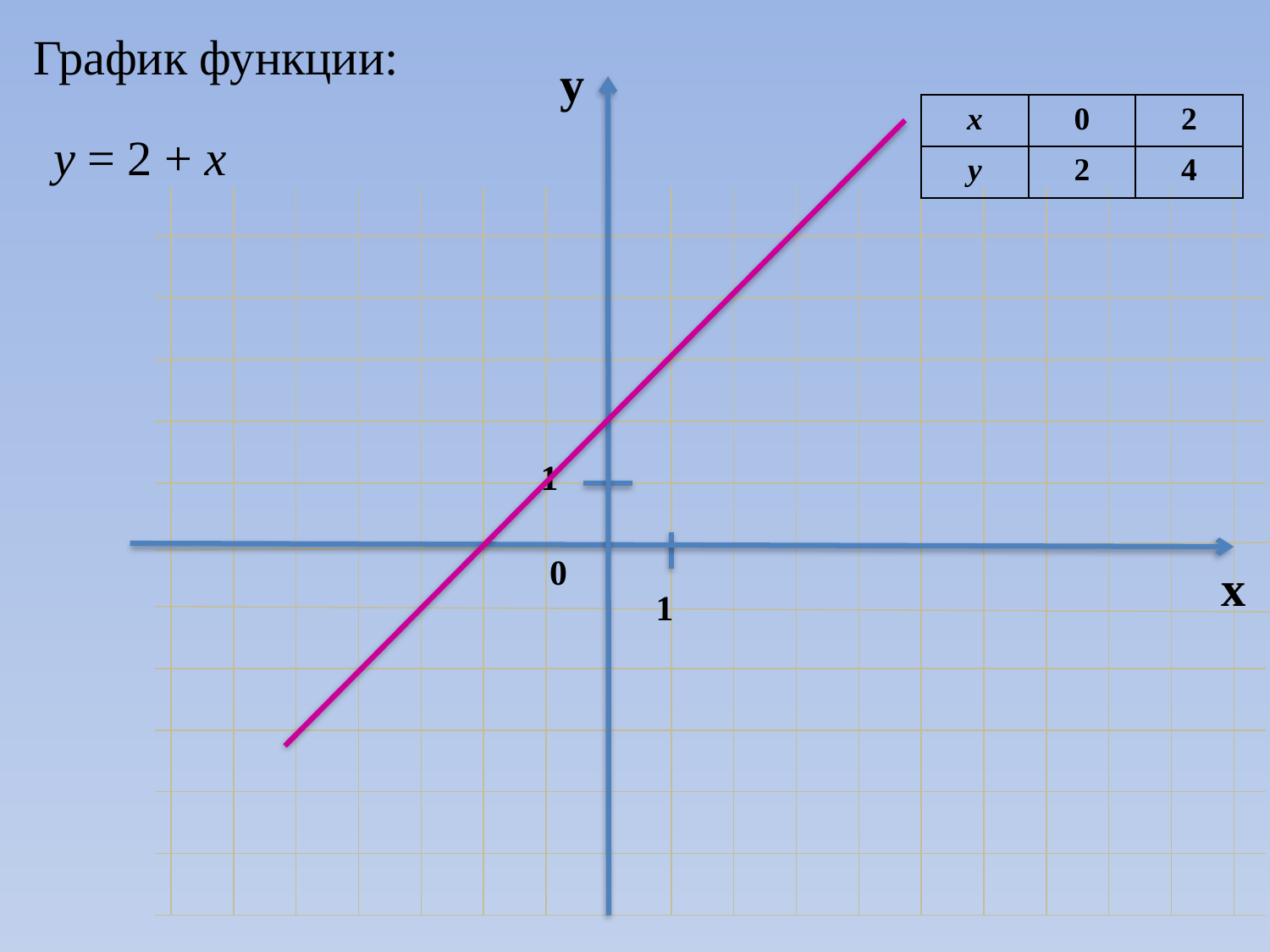

График функции:
у
1
0
х
1
| х | 0 | 2 |
| --- | --- | --- |
| у | 2 | 4 |
у = 2 + х